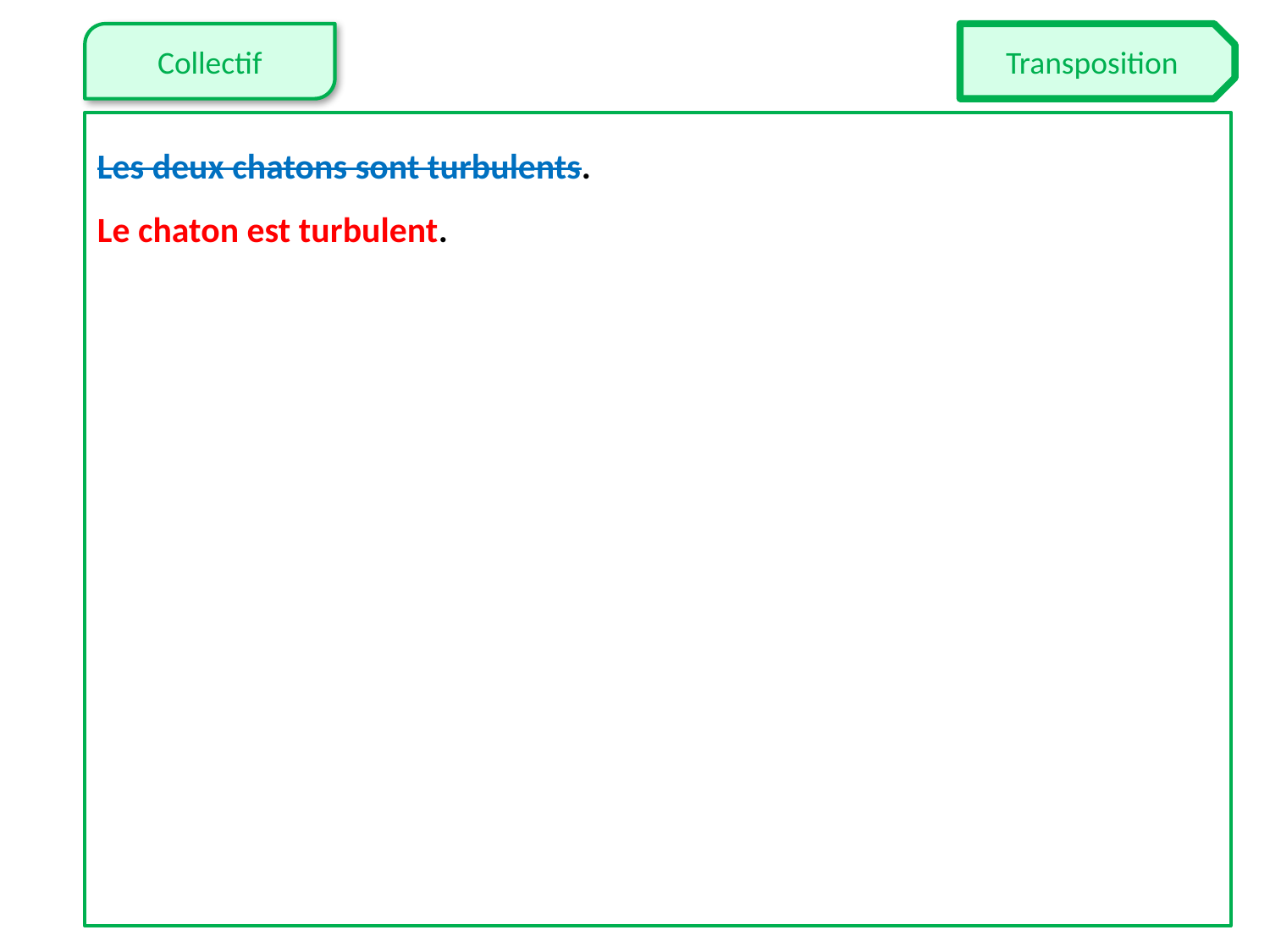

Les deux chatons sont turbulents.
Le chaton est turbulent.